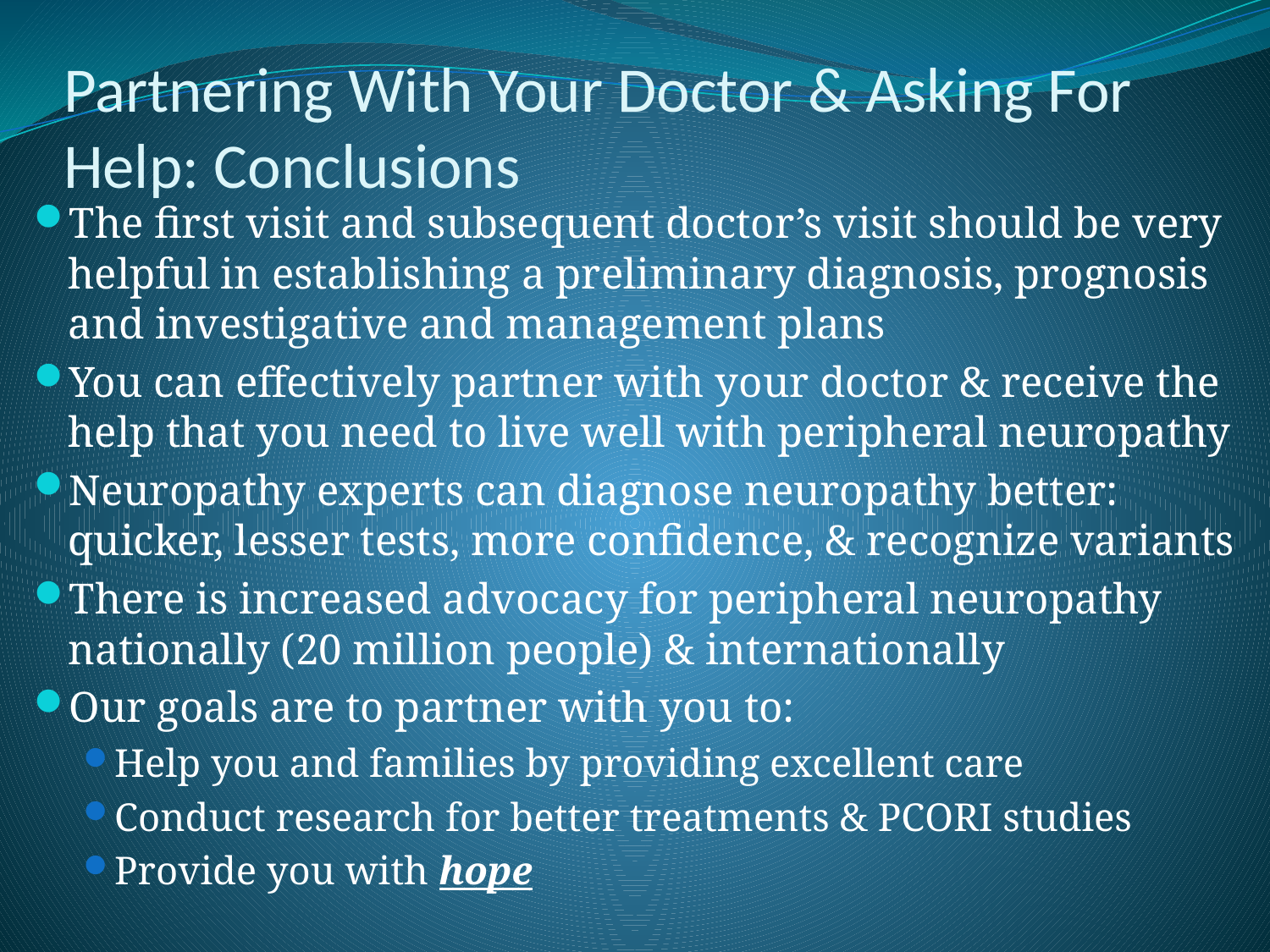

# Partnering With Your Doctor & Asking For Help: Conclusions
The first visit and subsequent doctor’s visit should be very helpful in establishing a preliminary diagnosis, prognosis and investigative and management plans
You can effectively partner with your doctor & receive the help that you need to live well with peripheral neuropathy
Neuropathy experts can diagnose neuropathy better: quicker, lesser tests, more confidence, & recognize variants
There is increased advocacy for peripheral neuropathy nationally (20 million people) & internationally
Our goals are to partner with you to:
Help you and families by providing excellent care
Conduct research for better treatments & PCORI studies
Provide you with hope